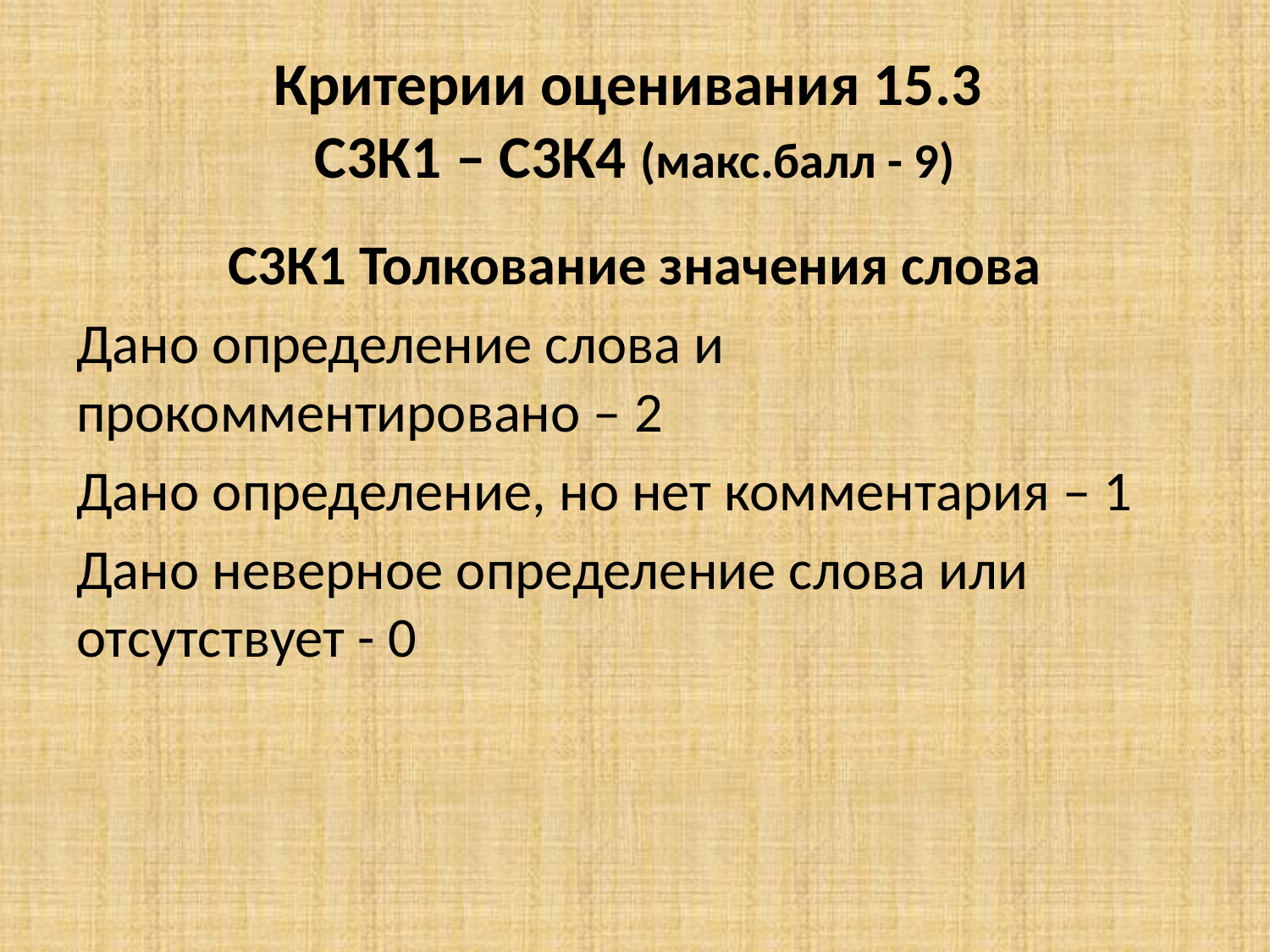

# Критерии оценивания 15.3 С3К1 – С3К4 (макс.балл - 9)
С3К1 Толкование значения слова
Дано определение слова и прокомментировано – 2
Дано определение, но нет комментария – 1
Дано неверное определение слова или отсутствует - 0